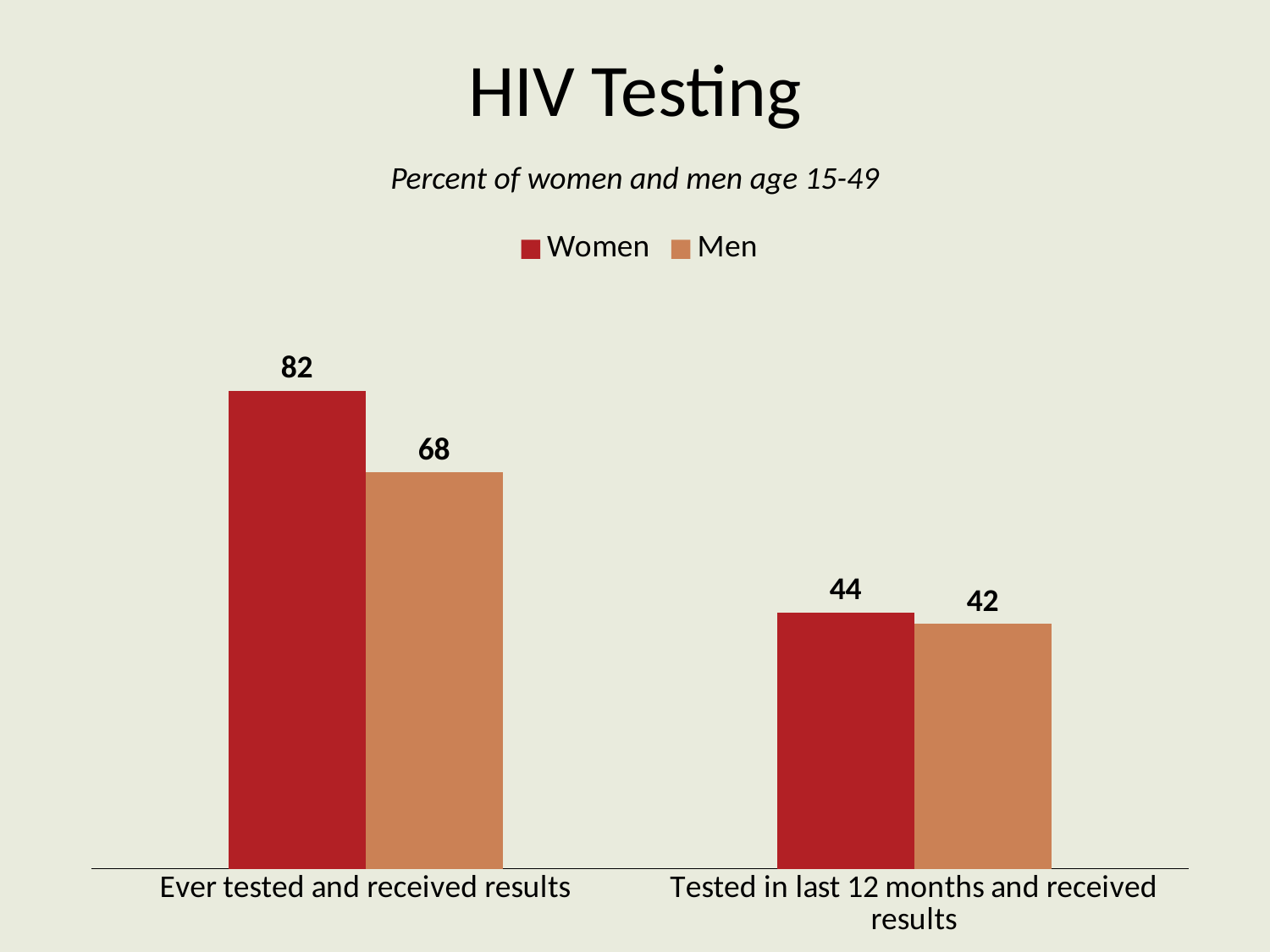

# HIV Testing
Percent of women and men age 15-49

### Chart

| Category | Women | Men |
|---|---|---|
| Ever tested and received results | 82.0 | 68.0 |
| Tested in last 12 months and received results | 44.0 | 42.0 |